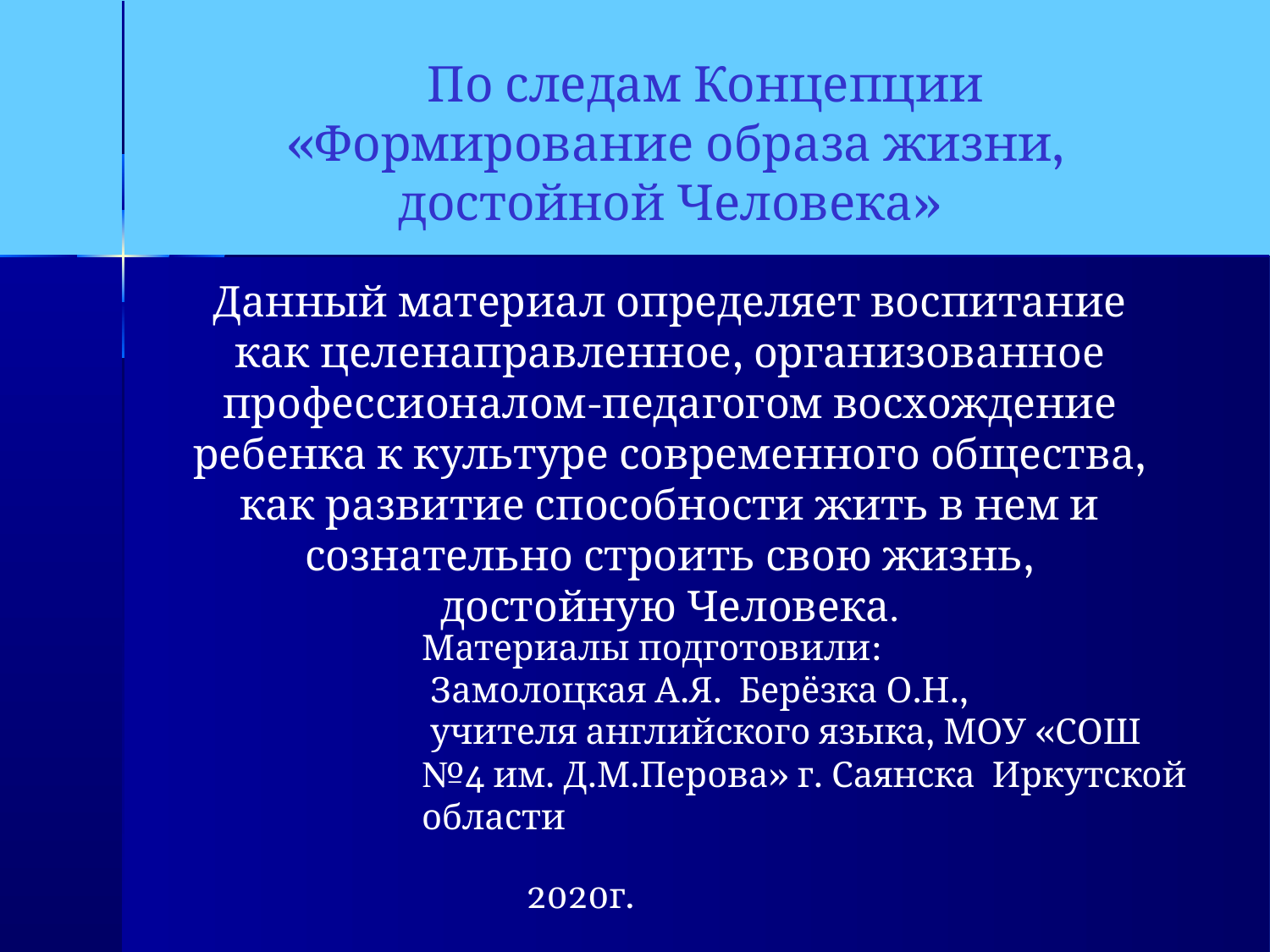

По следам Концепции
 «Формирование образа жизни, достойной Человека»

Данный материал определяет воспитание как целенаправленное, организованное профессионалом-педагогом восхождение ребенка к культуре современного общества, как развитие способности жить в нем и сознательно строить свою жизнь, достойную Человека.

Материалы подготовили:
 Замолоцкая А.Я.  Берёзка О.Н.,
 учителя английского языка, МОУ «СОШ №4 им. Д.М.Перова» г. Саянска  Иркутской области
2020г.